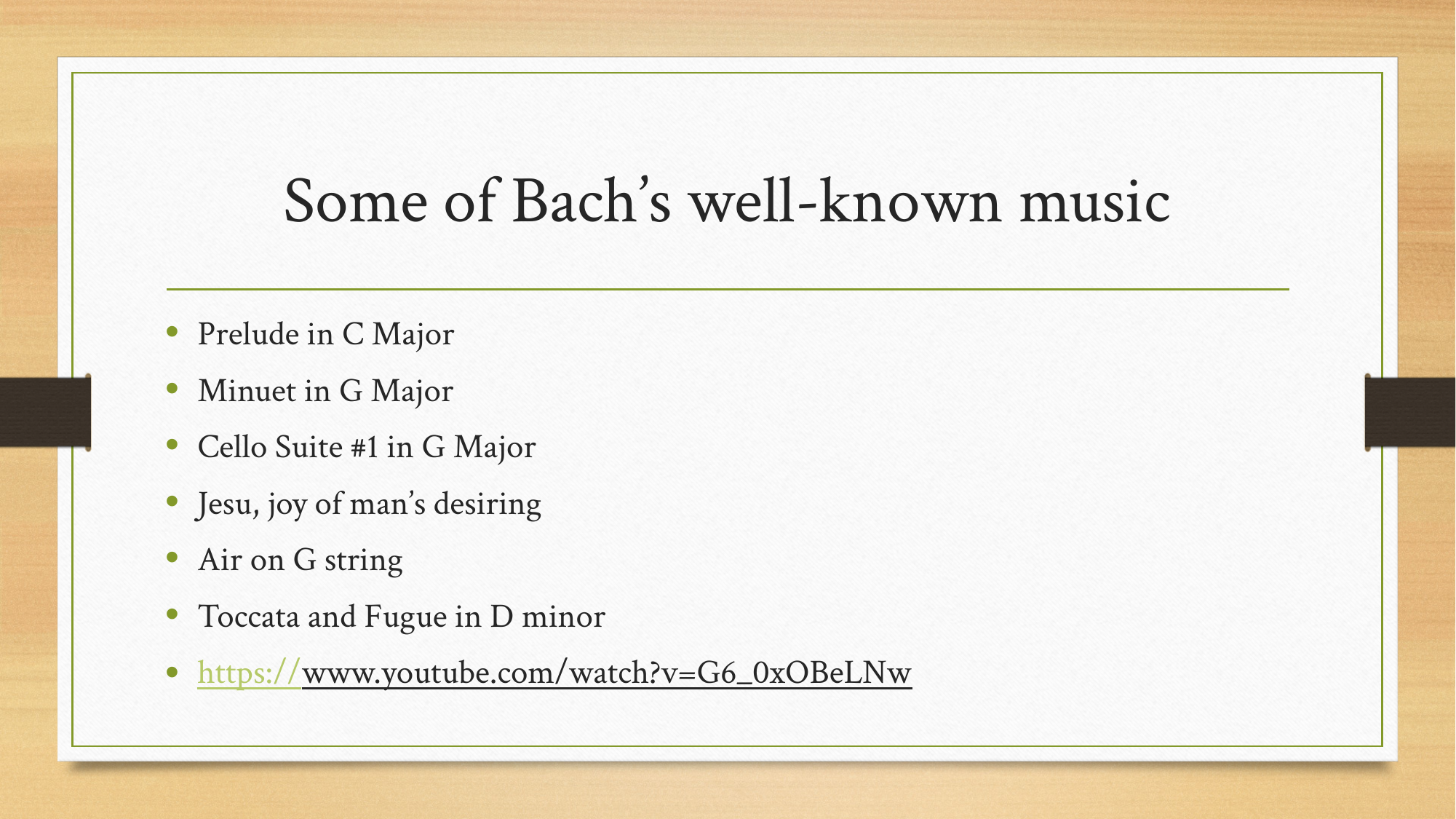

# Some of Bach’s well-known music
Prelude in C Major
Minuet in G Major
Cello Suite #1 in G Major
Jesu, joy of man’s desiring
Air on G string
Toccata and Fugue in D minor
https://www.youtube.com/watch?v=G6_0xOBeLNw